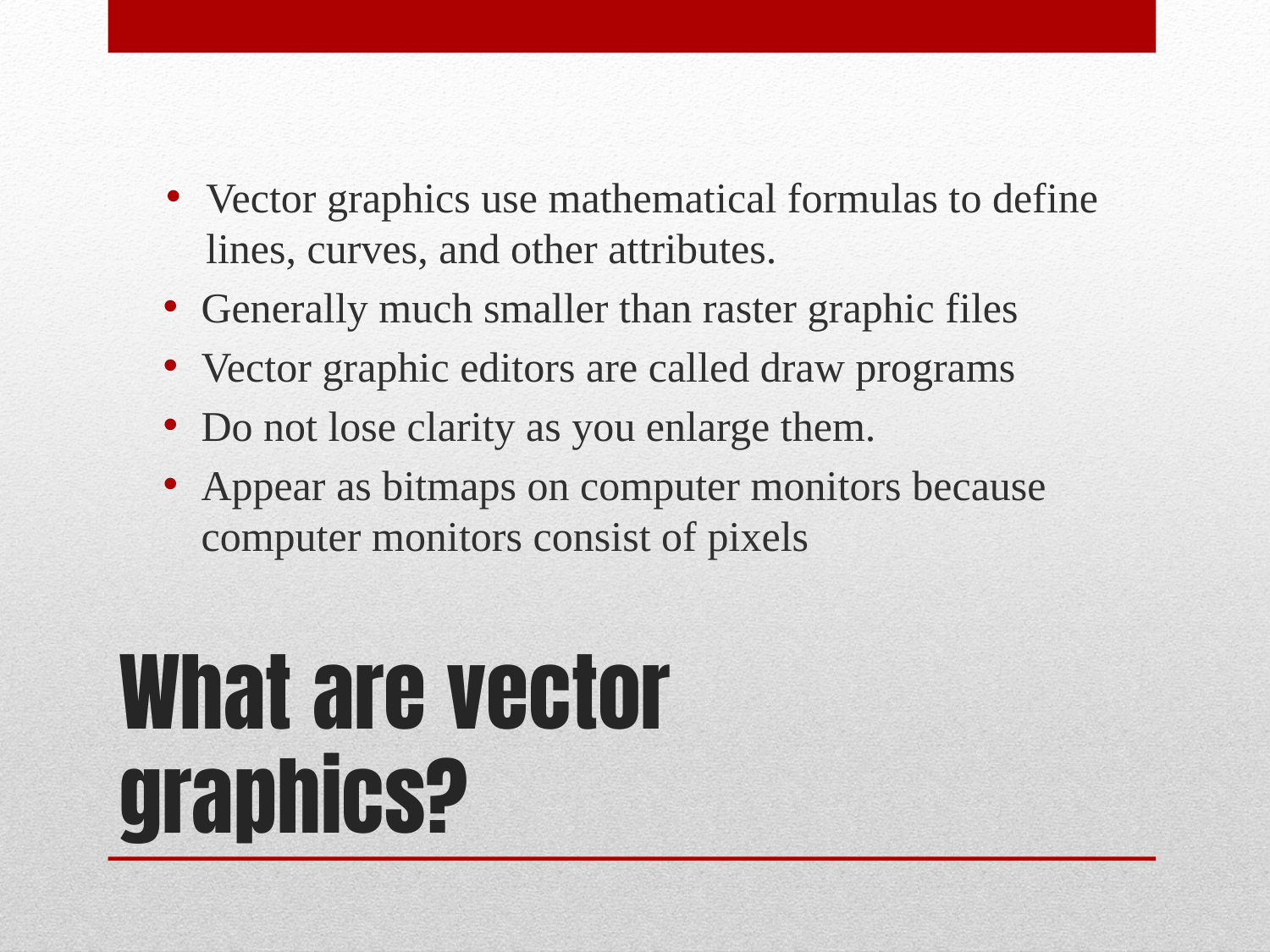

Vector graphics use mathematical formulas to define lines, curves, and other attributes.
Generally much smaller than raster graphic files
Vector graphic editors are called draw programs
Do not lose clarity as you enlarge them.
Appear as bitmaps on computer monitors because computer monitors consist of pixels
# What are vector graphics?